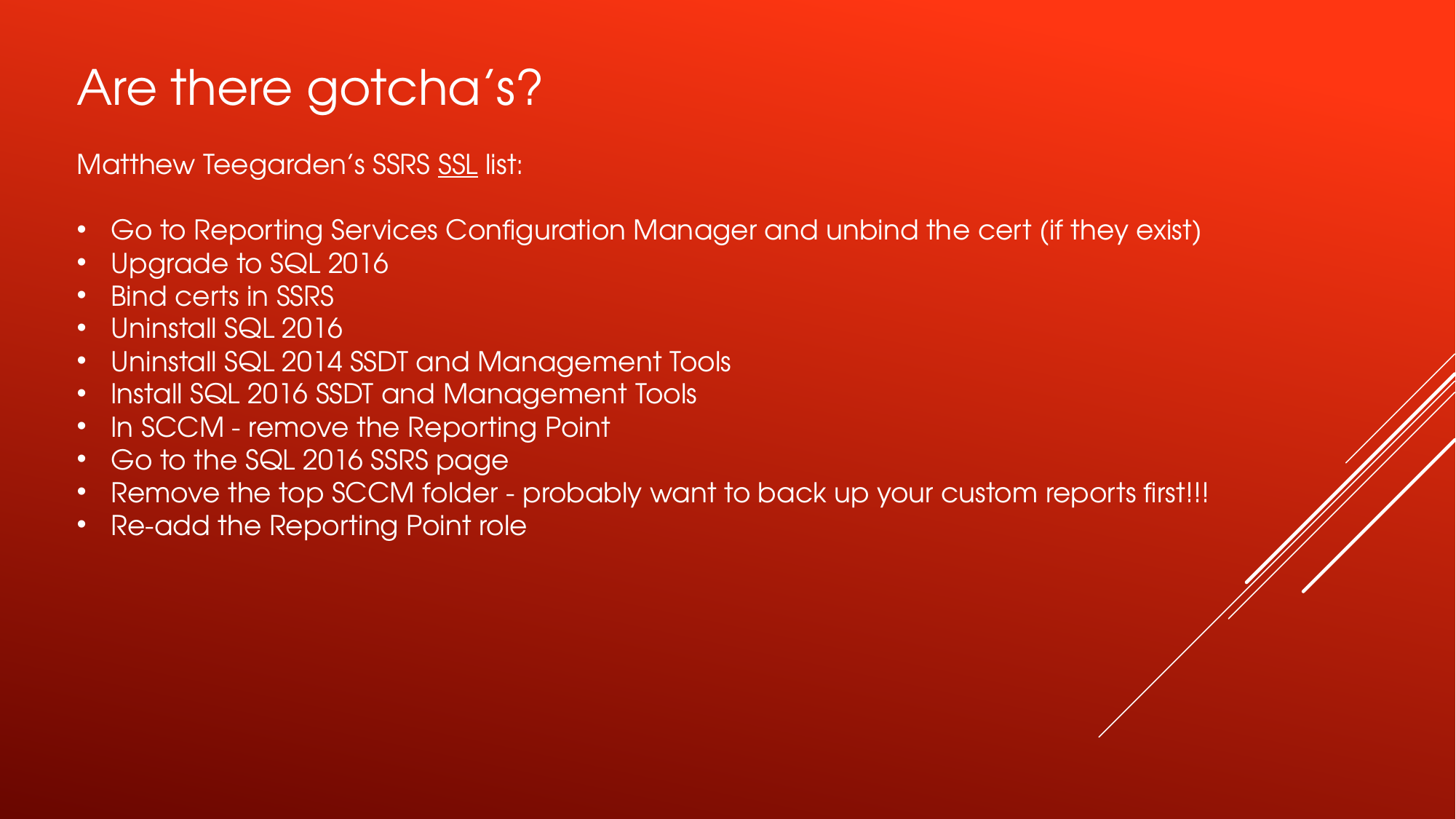

Are there gotcha’s?

Matthew Teegarden’s SSRS SSL list:

Go to Reporting Services Configuration Manager and unbind the cert (if they exist)
Upgrade to SQL 2016
Bind certs in SSRS
Uninstall SQL 2016
Uninstall SQL 2014 SSDT and Management Tools
Install SQL 2016 SSDT and Management Tools
In SCCM - remove the Reporting Point
Go to the SQL 2016 SSRS page
Remove the top SCCM folder - probably want to back up your custom reports first!!!
Re-add the Reporting Point role